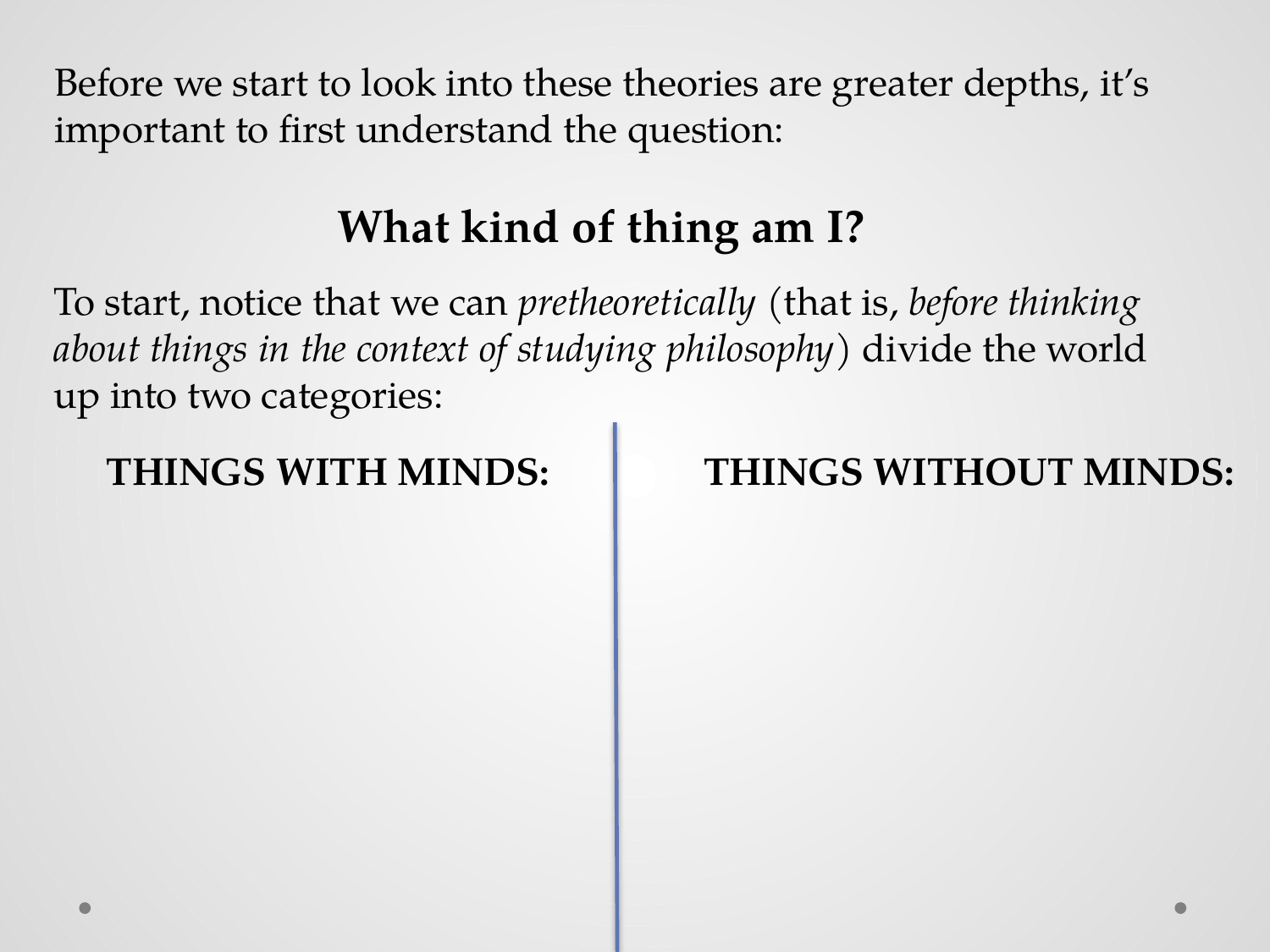

Before we start to look into these theories are greater depths, it’s important to first understand the question:

		   What kind of thing am I?
To start, notice that we can pretheoretically (that is, before thinking about things in the context of studying philosophy) divide the world up into two categories:
THINGS WITH MINDS:
THINGS WITHOUT MINDS: